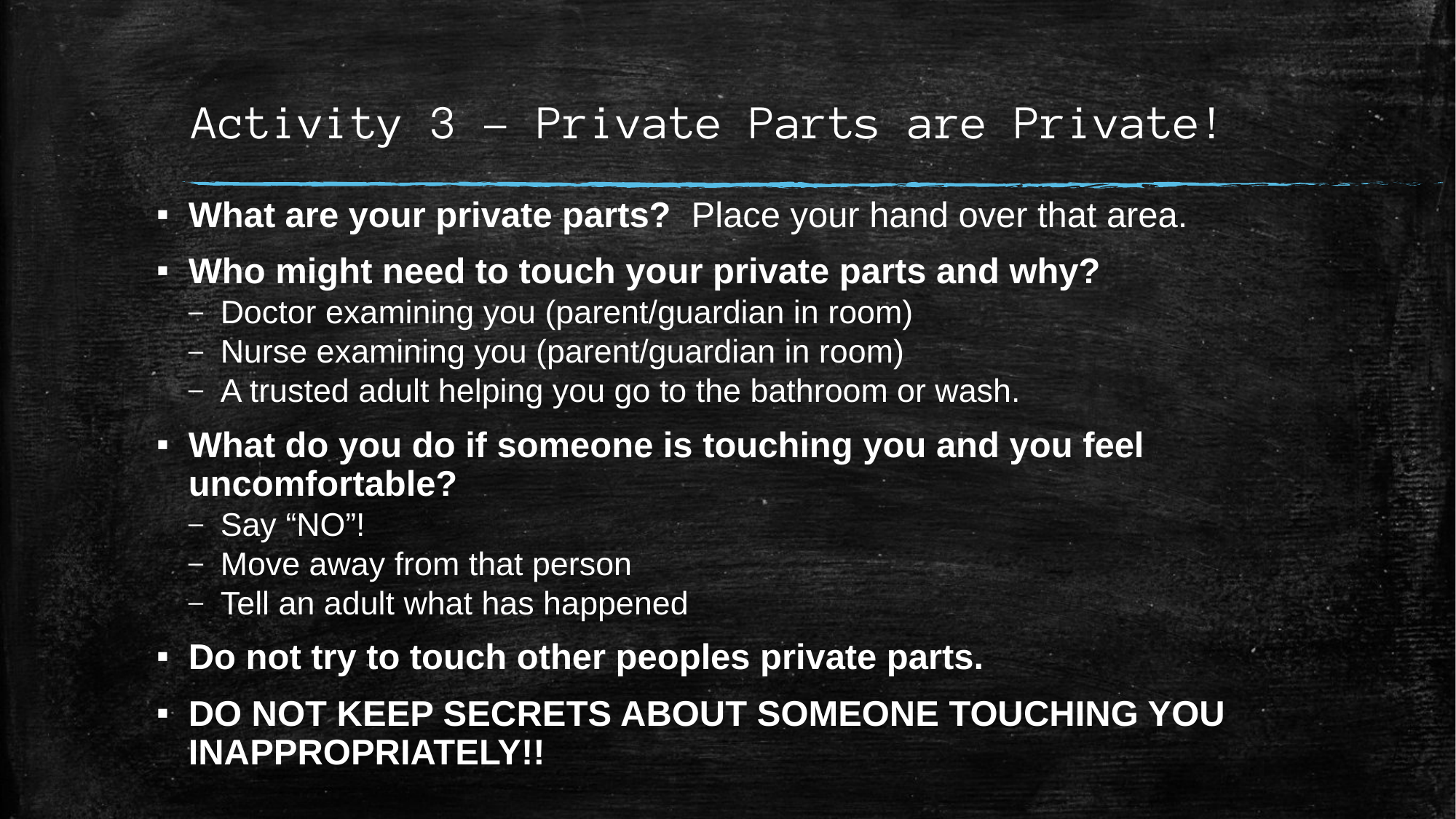

# Activity 3 – Private Parts are Private!
What are your private parts?  Place your hand over that area.
Who might need to touch your private parts and why?
Doctor examining you (parent/guardian in room)
Nurse examining you (parent/guardian in room)
A trusted adult helping you go to the bathroom or wash.
What do you do if someone is touching you and you feel uncomfortable?
Say “NO”!
Move away from that person
Tell an adult what has happened
Do not try to touch other peoples private parts.
DO NOT KEEP SECRETS ABOUT SOMEONE TOUCHING YOU INAPPROPRIATELY!!